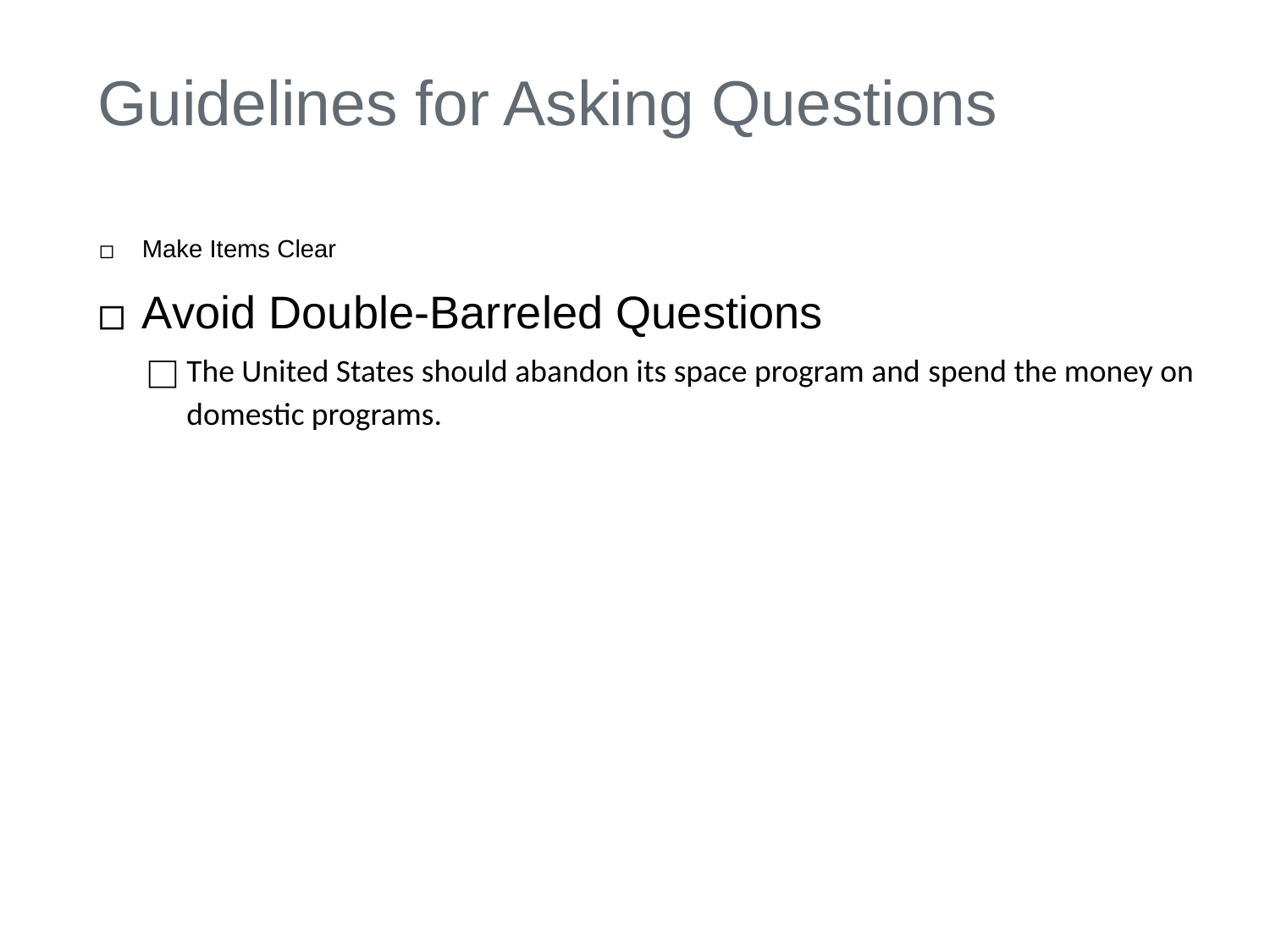

# Guidelines for Asking Questions
Make Items Clear
Avoid Double-Barreled Questions
The United States should abandon its space program and spend the money on domestic programs.